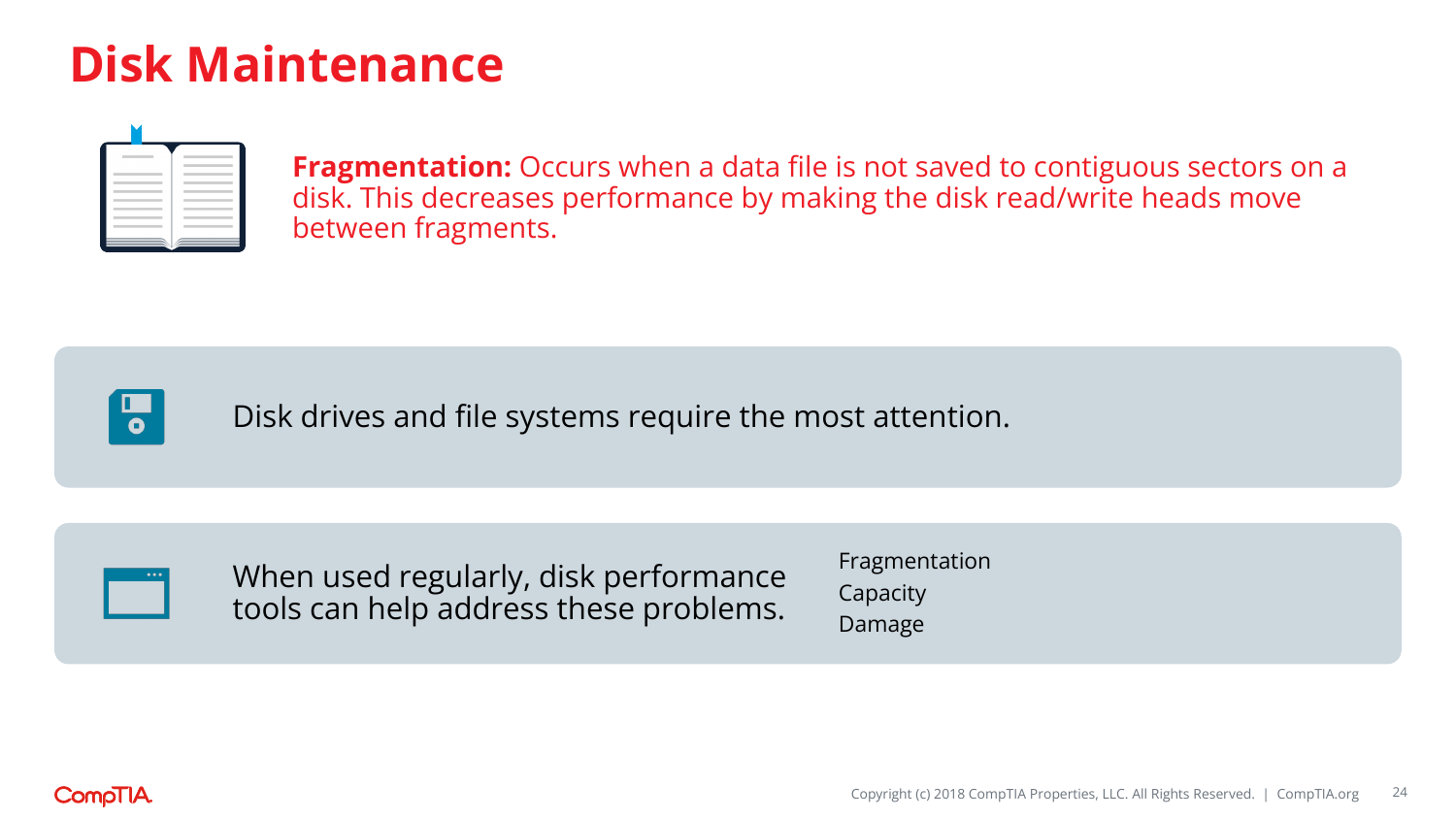

# Disk Maintenance
Fragmentation: Occurs when a data file is not saved to contiguous sectors on a disk. This decreases performance by making the disk read/write heads move between fragments.
Disk drives and file systems require the most attention.
When used regularly, disk performance tools can help address these problems.
Fragmentation
Capacity
Damage
24